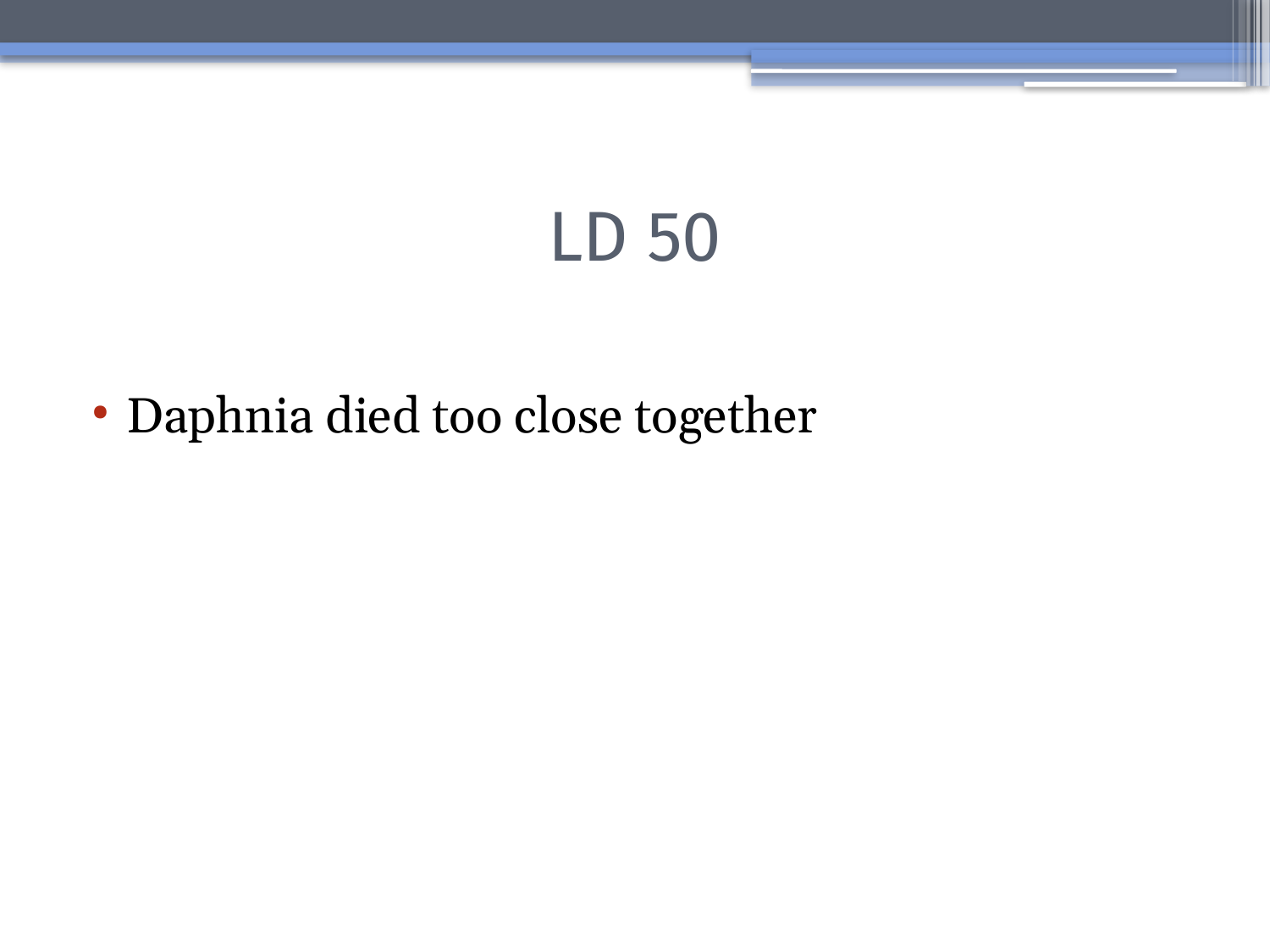

# LD 50

Daphnia died too close together